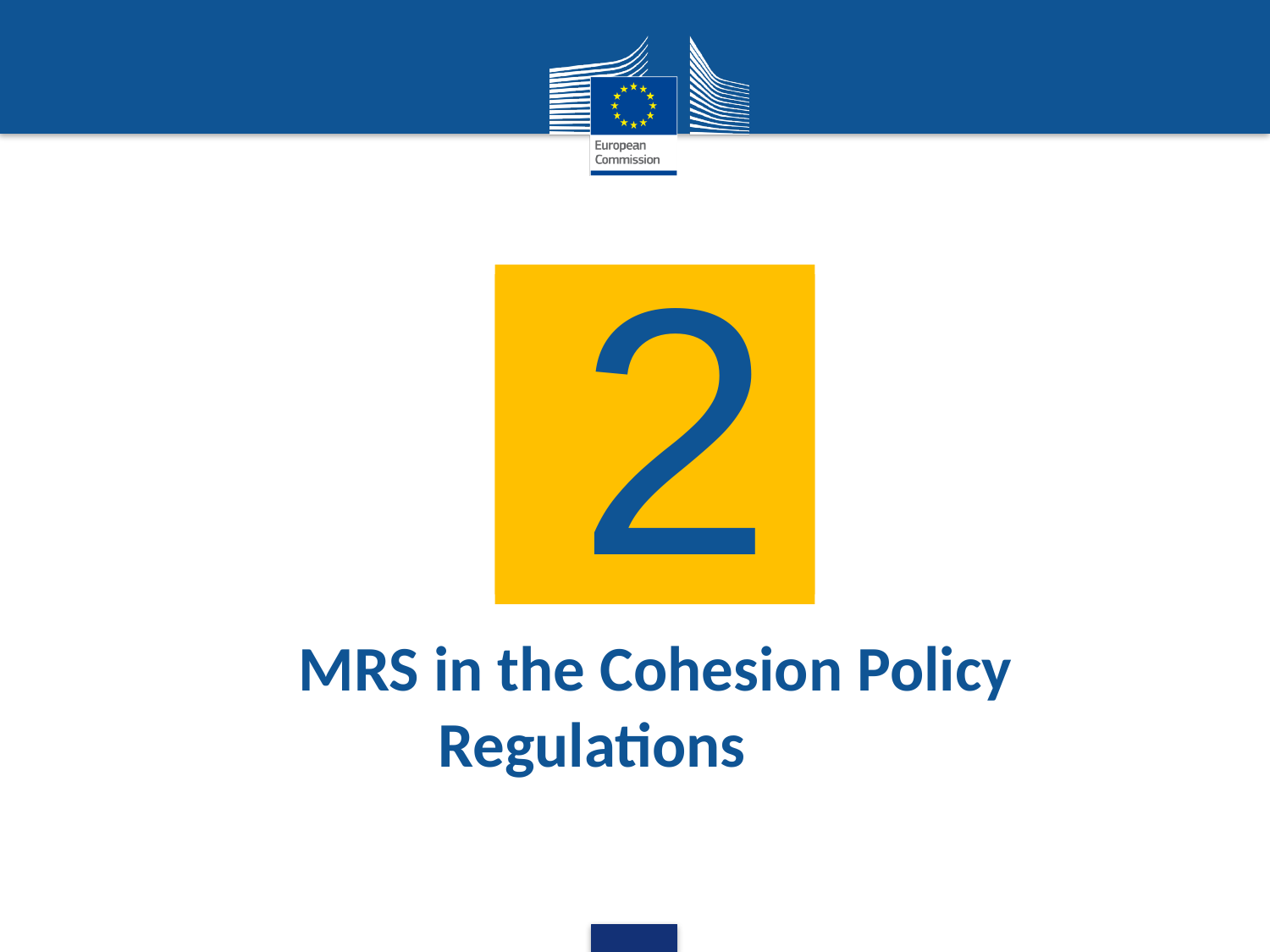

1
2

# MRS in the Cohesion Policy Regulations